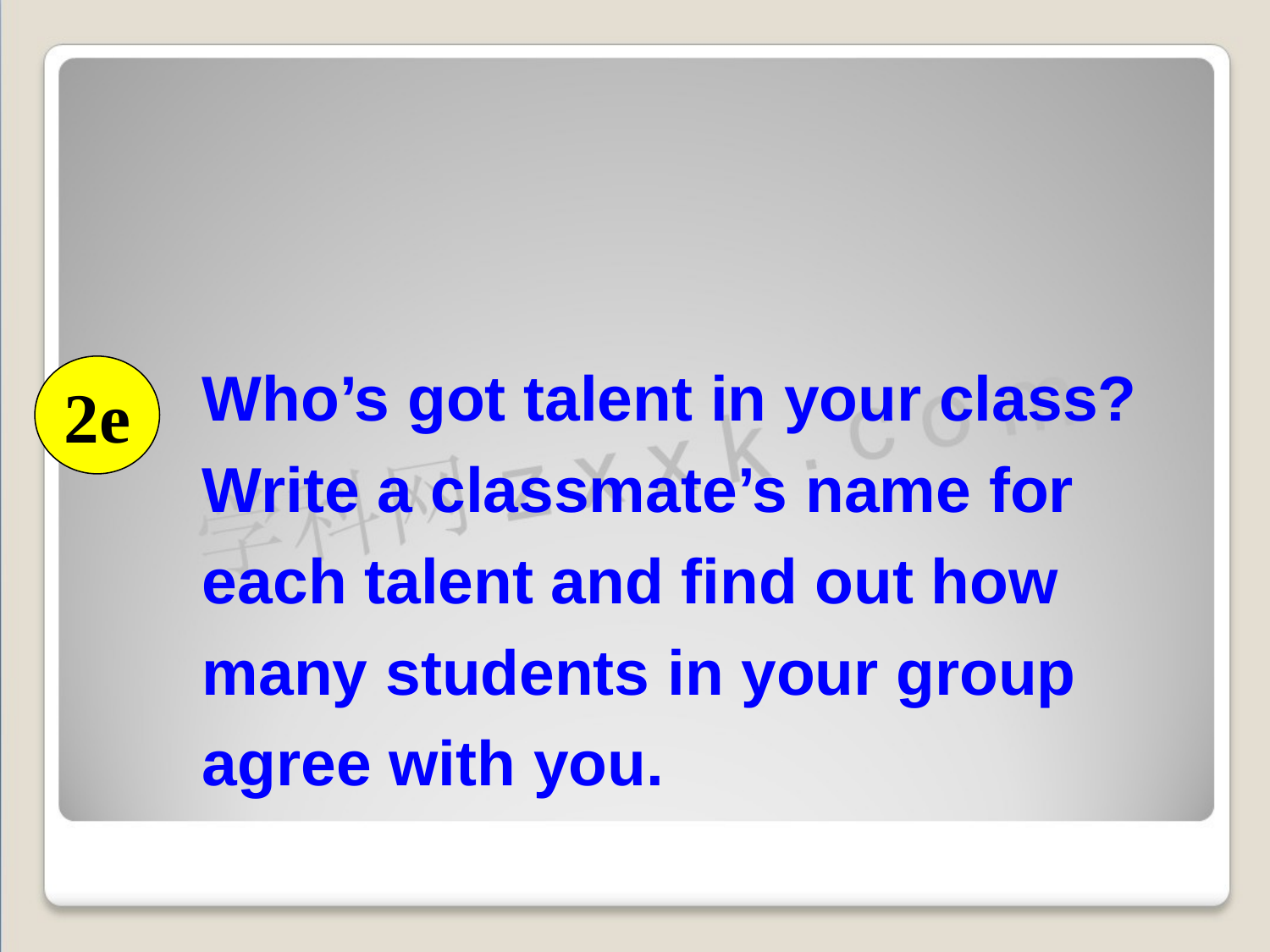

Who’s got talent in your class? Write a classmate’s name for each talent and find out how many students in your group agree with you.
2e